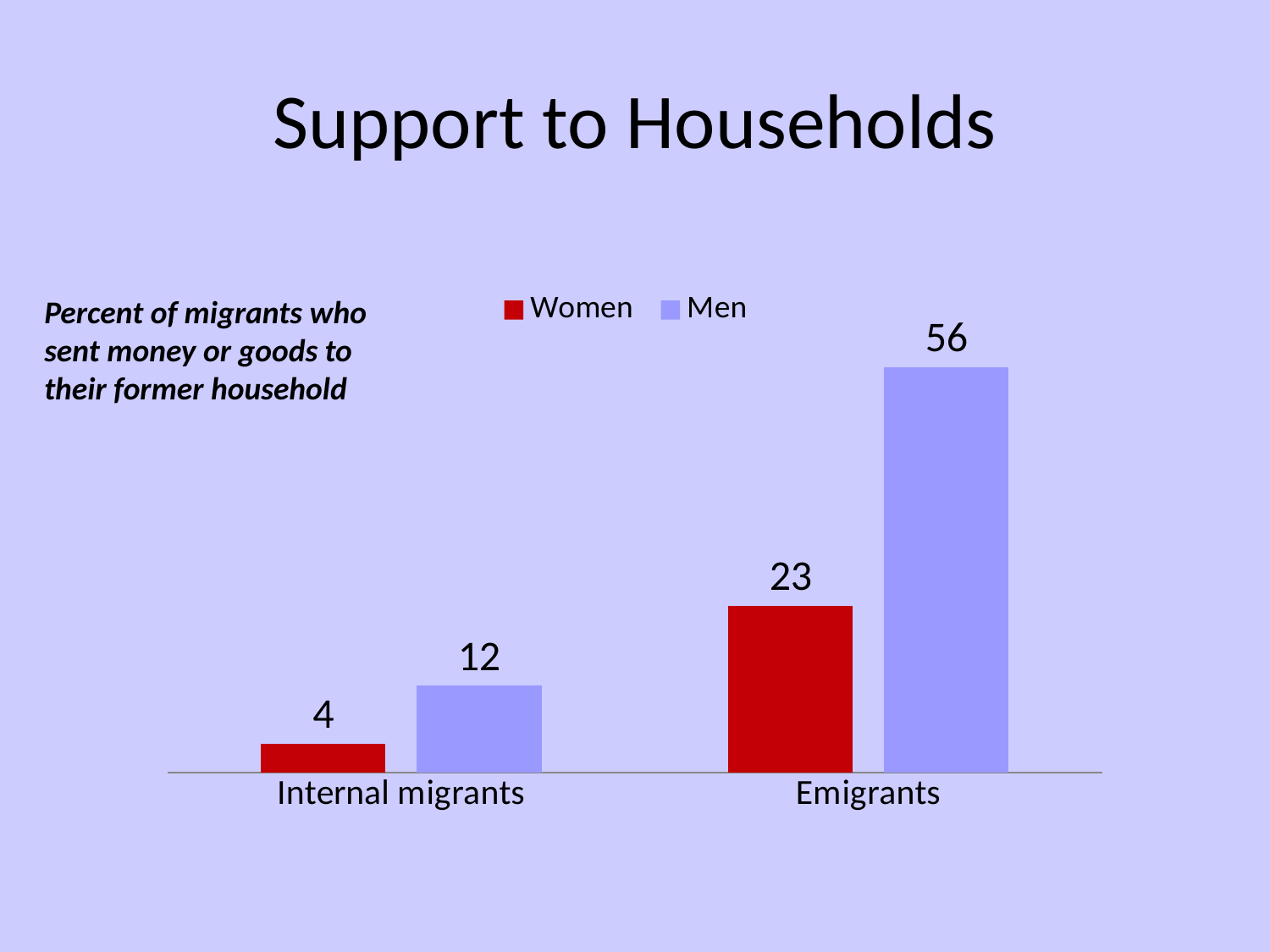

# Support to Households

### Chart

| Category | Women | Men |
|---|---|---|
| Internal migrants | 4.0 | 12.0 |
| Emigrants | 23.0 | 56.0 |
Percent of migrants who sent money or goods to their former household